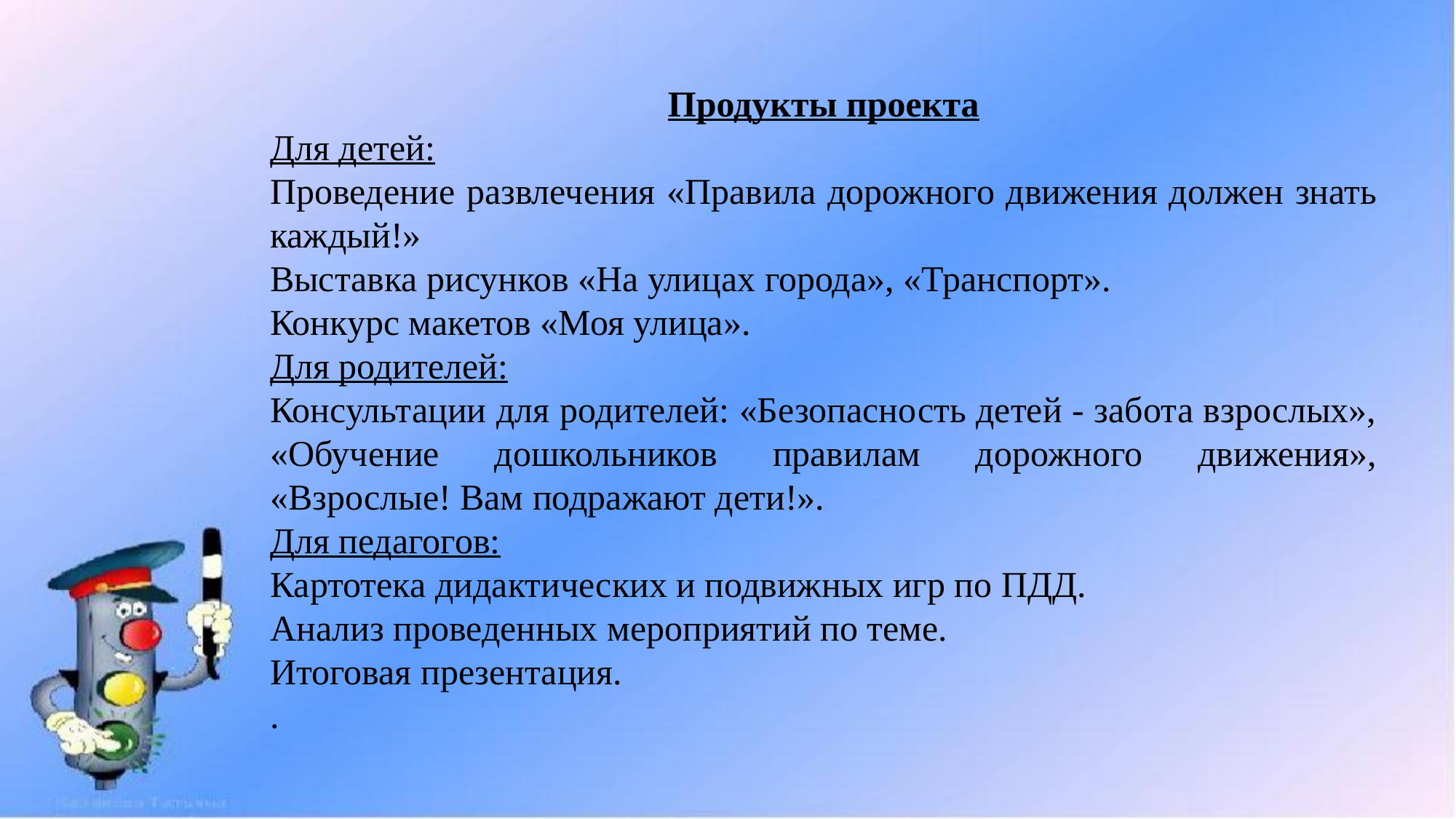

Продукты проекта
Для детей:
Проведение развлечения «Правила дорожного движения должен знать каждый!»
Выставка рисунков «На улицах города», «Транспорт».
Конкурс макетов «Моя улица».
Для родителей:
Консультации для родителей: «Безопасность детей - забота взрослых», «Обучение дошкольников правилам дорожного движения», «Взрослые! Вам подражают дети!».
Для педагогов:
Картотека дидактических и подвижных игр по ПДД.
Анализ проведенных мероприятий по теме.
Итоговая презентация.
.